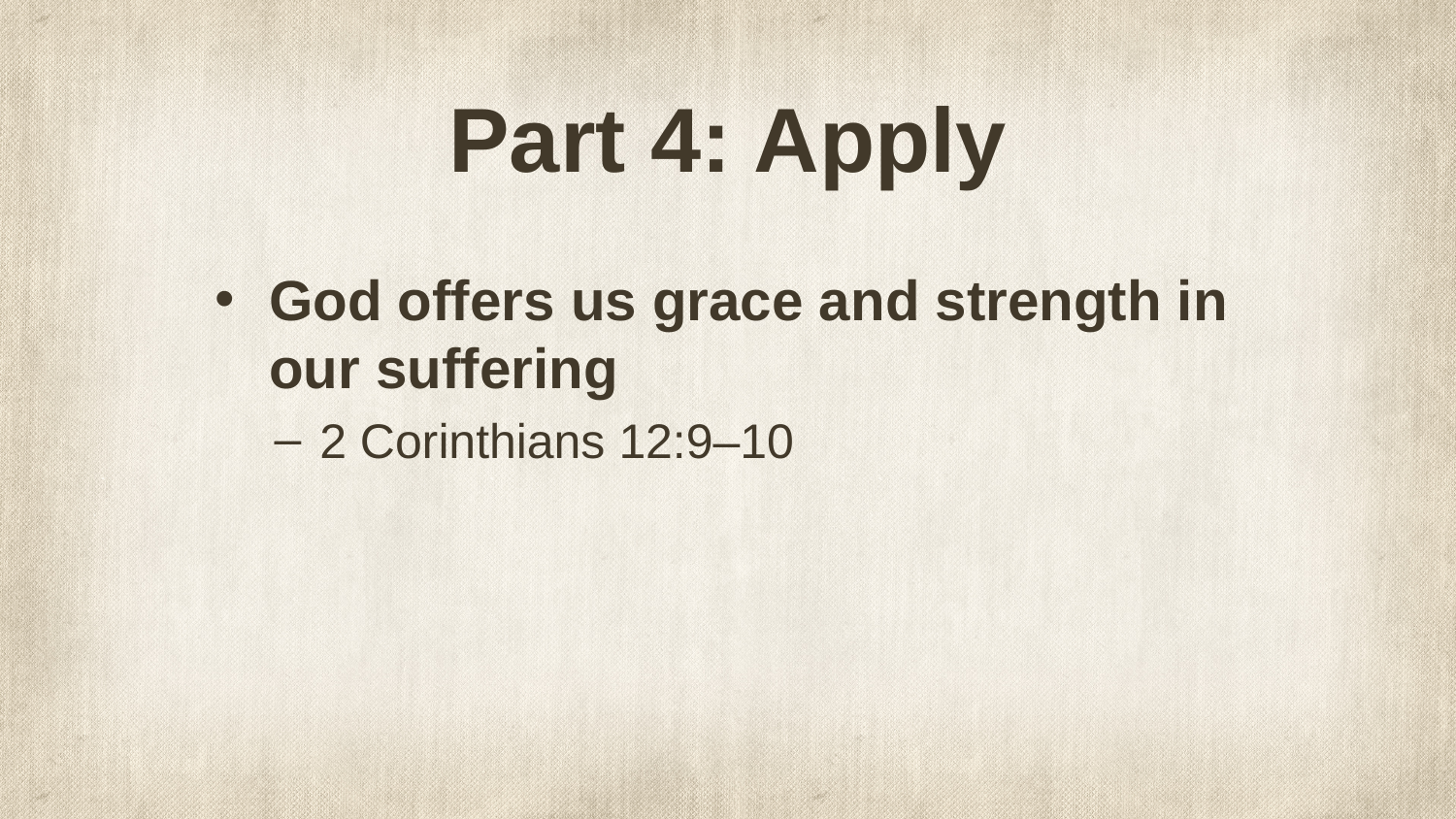

# Part 4: Apply
God offers us grace and strength in our suffering
2 Corinthians 12:9–10